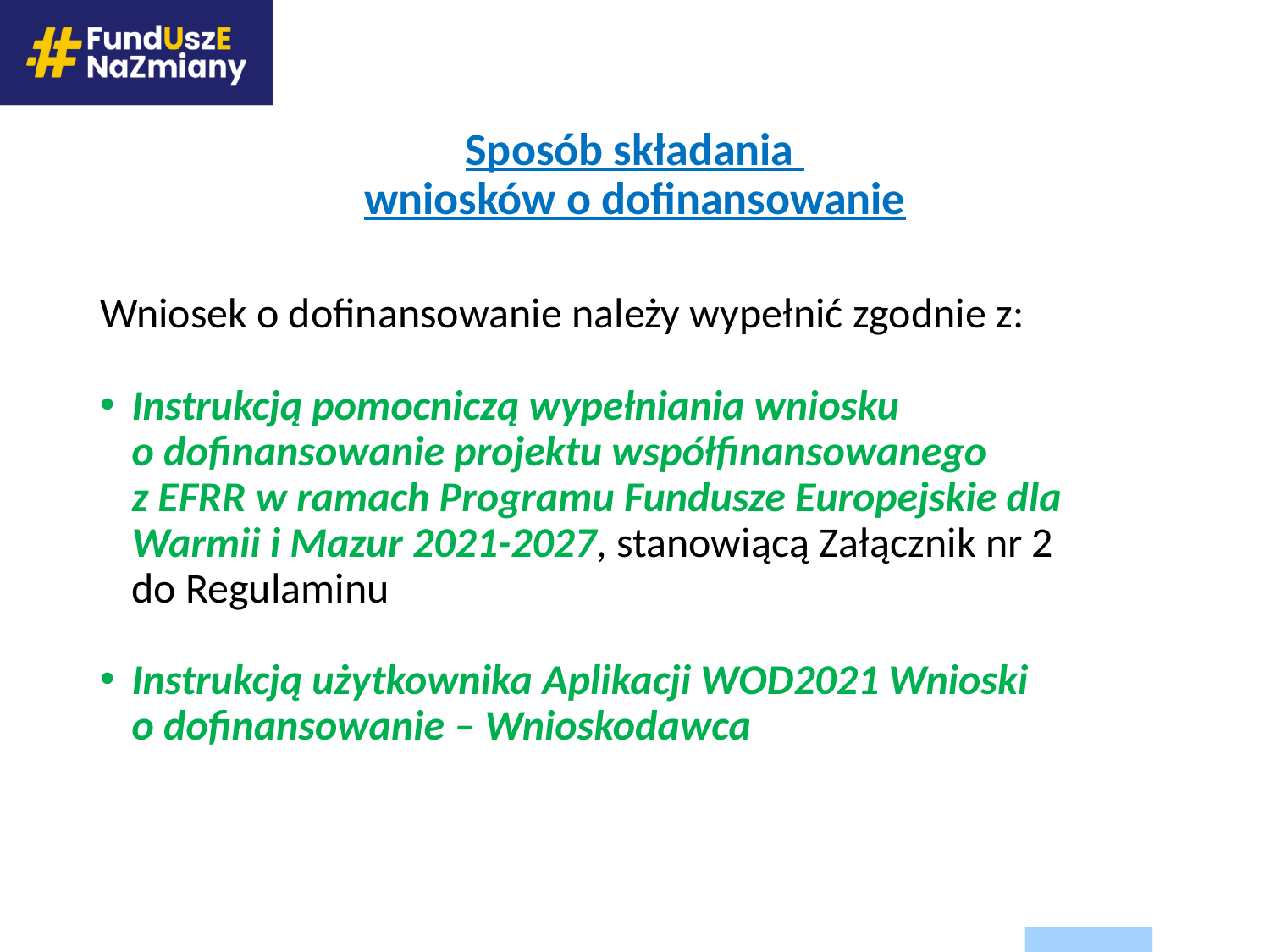

# Sposób składania wniosków o dofinansowanie
Wniosek o dofinansowanie należy wypełnić zgodnie z:

Instrukcją pomocniczą wypełniania wniosku
o dofinansowanie projektu współfinansowanego
z EFRR w ramach Programu Fundusze Europejskie dla Warmii i Mazur 2021-2027, stanowiącą Załącznik nr 2
do Regulaminu

Instrukcją użytkownika Aplikacji WOD2021 Wnioski
o dofinansowanie – Wnioskodawca